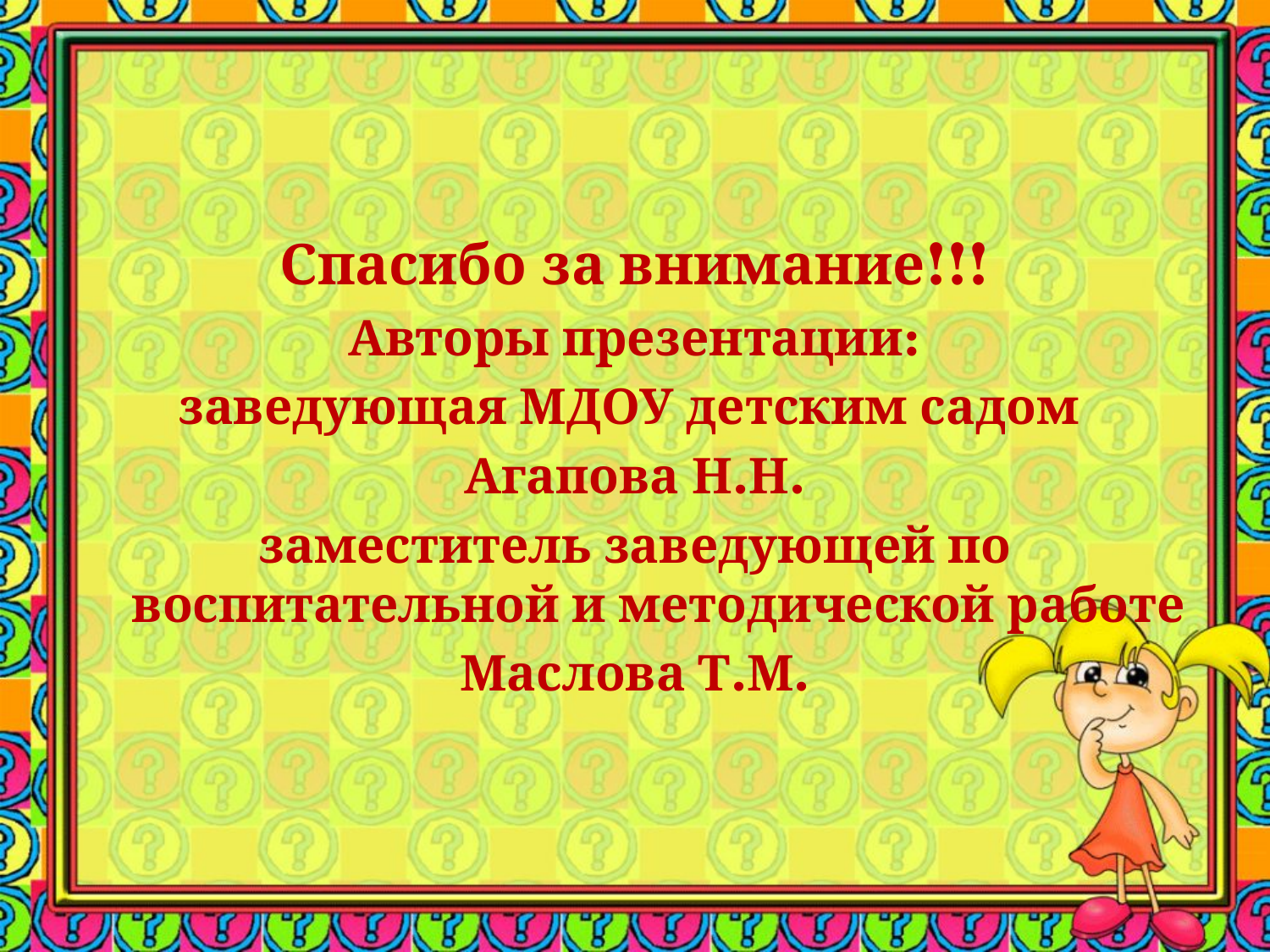

#
Спасибо за внимание!!!
Авторы презентации:
заведующая МДОУ детским садом
Агапова Н.Н.
заместитель заведующей по воспитательной и методической работе
Маслова Т.М.